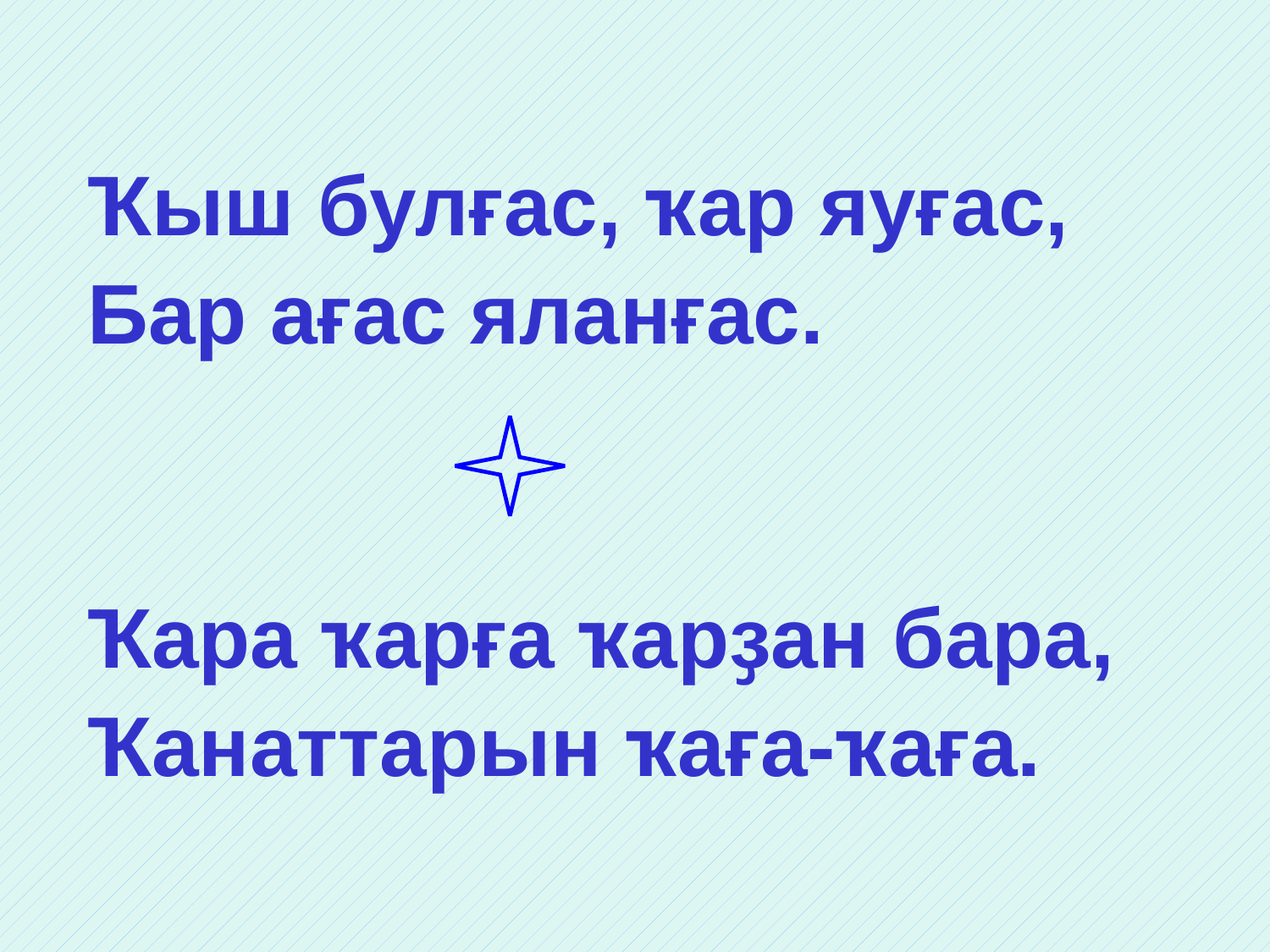

Ҡыш булғас, ҡар яуғас,
Бар ағас яланғас.

Ҡара ҡарға ҡарҙан бара,
Ҡанаттарын ҡаға-ҡаға.